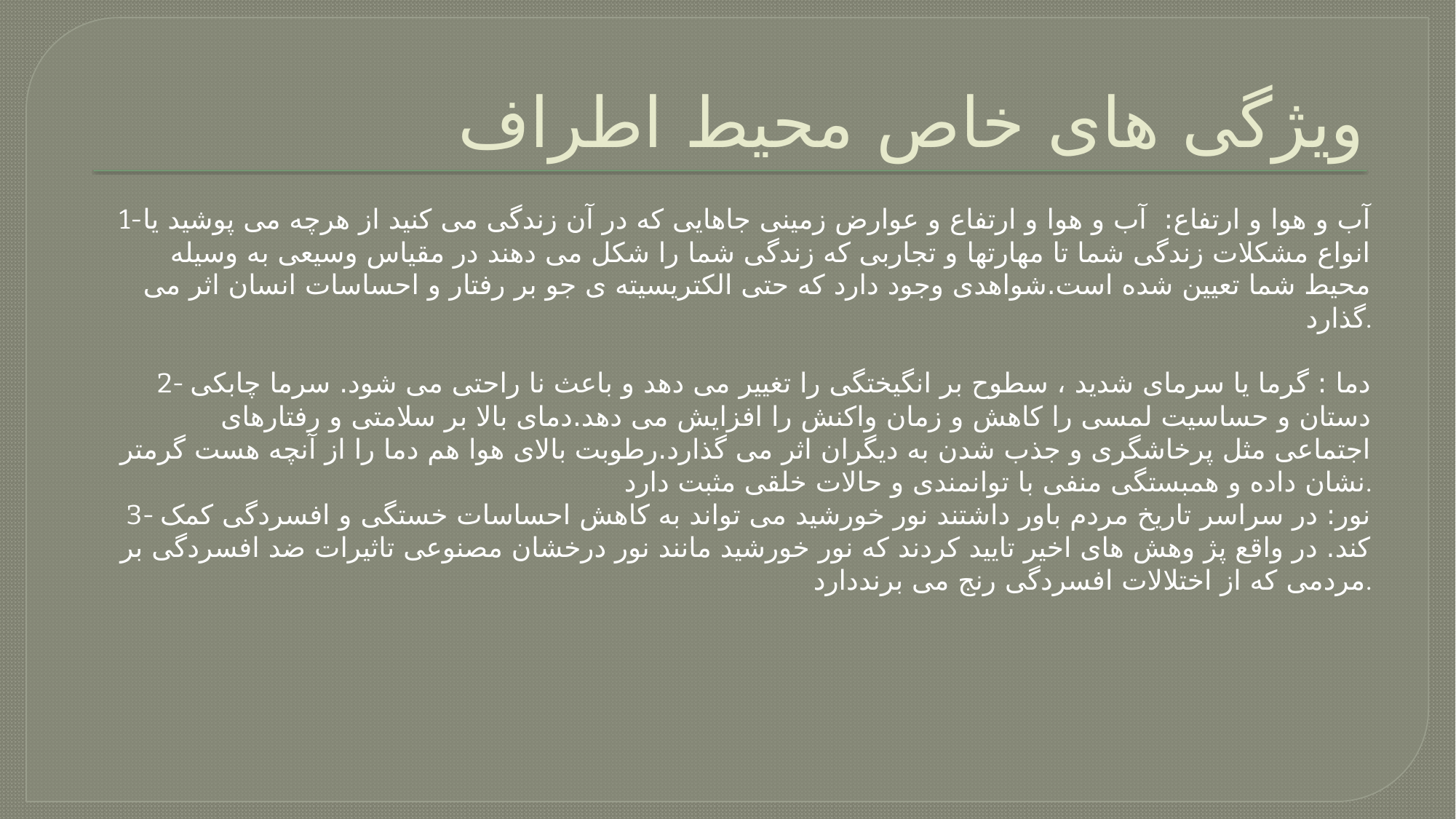

# ویژگی های خاص محیط اطراف
1-آب و هوا و ارتفاع:  آب و هوا و ارتفاع و عوارض زمینی جاهایی که در آن زندگی می کنید از هرچه می پوشید یا انواع مشکلات زندگی شما تا مهارتها و تجاربی که زندگی شما را شکل می دهند در مقیاس وسیعی به وسیله محیط شما تعیین شده است.شواهدی وجود دارد که حتی الکتریسیته ی جو بر رفتار و احساسات انسان اثر می گذارد.

2- دما : گرما یا سرمای شدید ، سطوح بر انگیختگی را تغییر می دهد و باعث نا راحتی می شود. سرما چابکی دستان و حساسیت لمسی را کاهش و زمان واکنش را افزایش می دهد.دمای بالا بر سلامتی و رفتارهای اجتماعی مثل پرخاشگری و جذب شدن به دیگران اثر می گذارد.رطوبت بالای هوا هم دما را از آنچه هست گرمتر نشان داده و همبستگی منفی با توانمندی و حالات خلقی مثبت دارد.
3- نور: در سراسر تاریخ مردم باور داشتند نور خورشید می تواند به کاهش احساسات خستگی و افسردگی کمک کند. در واقع پژ وهش های اخیر تایید کردند که نور خورشید مانند نور درخشان مصنوعی تاثیرات ضد افسردگی بر مردمی که از اختلالات افسردگی رنج می برنددارد.